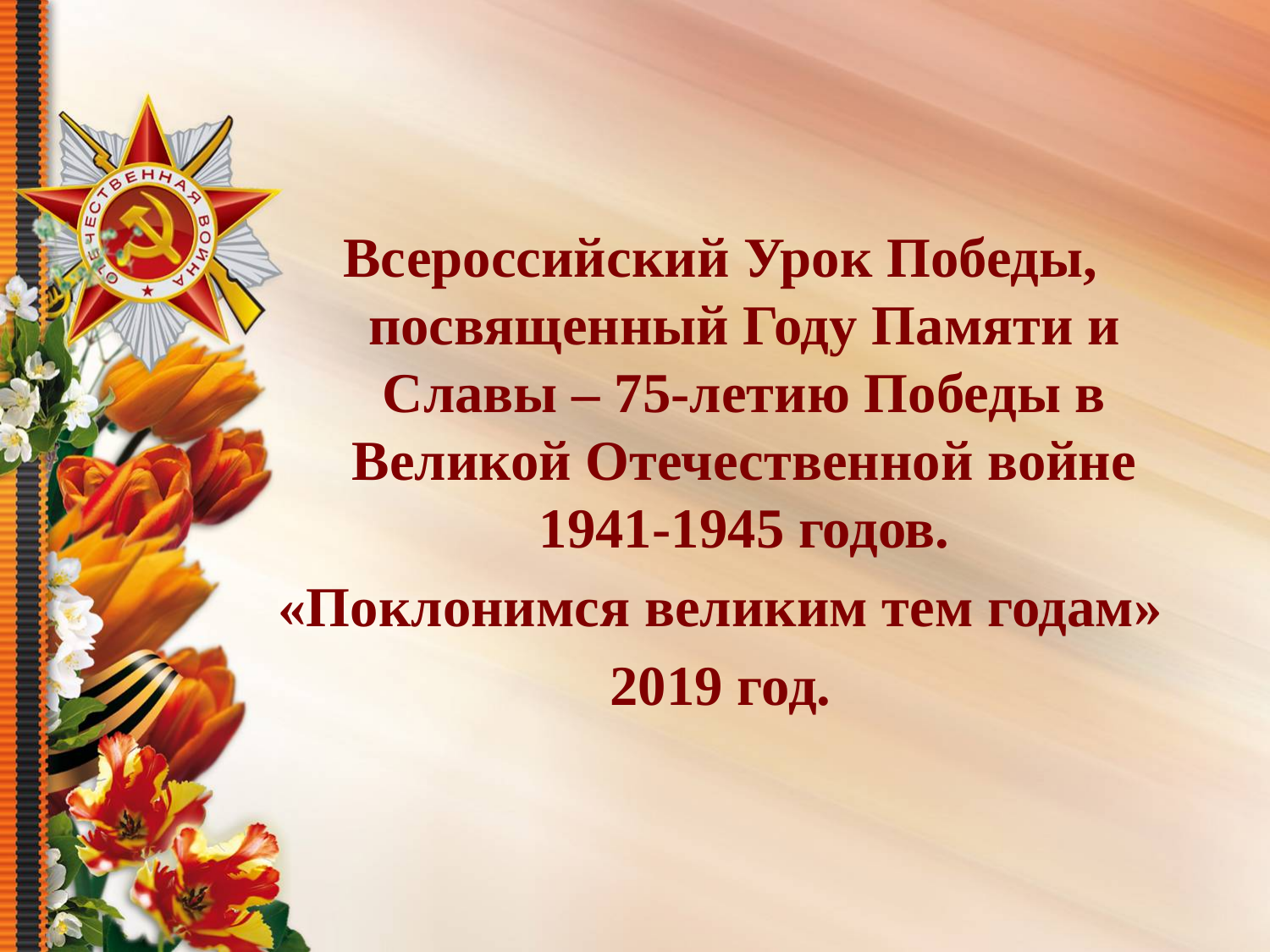

Всероссийский Урок Победы, посвященный Году Памяти и Славы – 75-летию Победы в Великой Отечественной войне 1941-1945 годов.
 «Поклонимся великим тем годам»
2019 год.